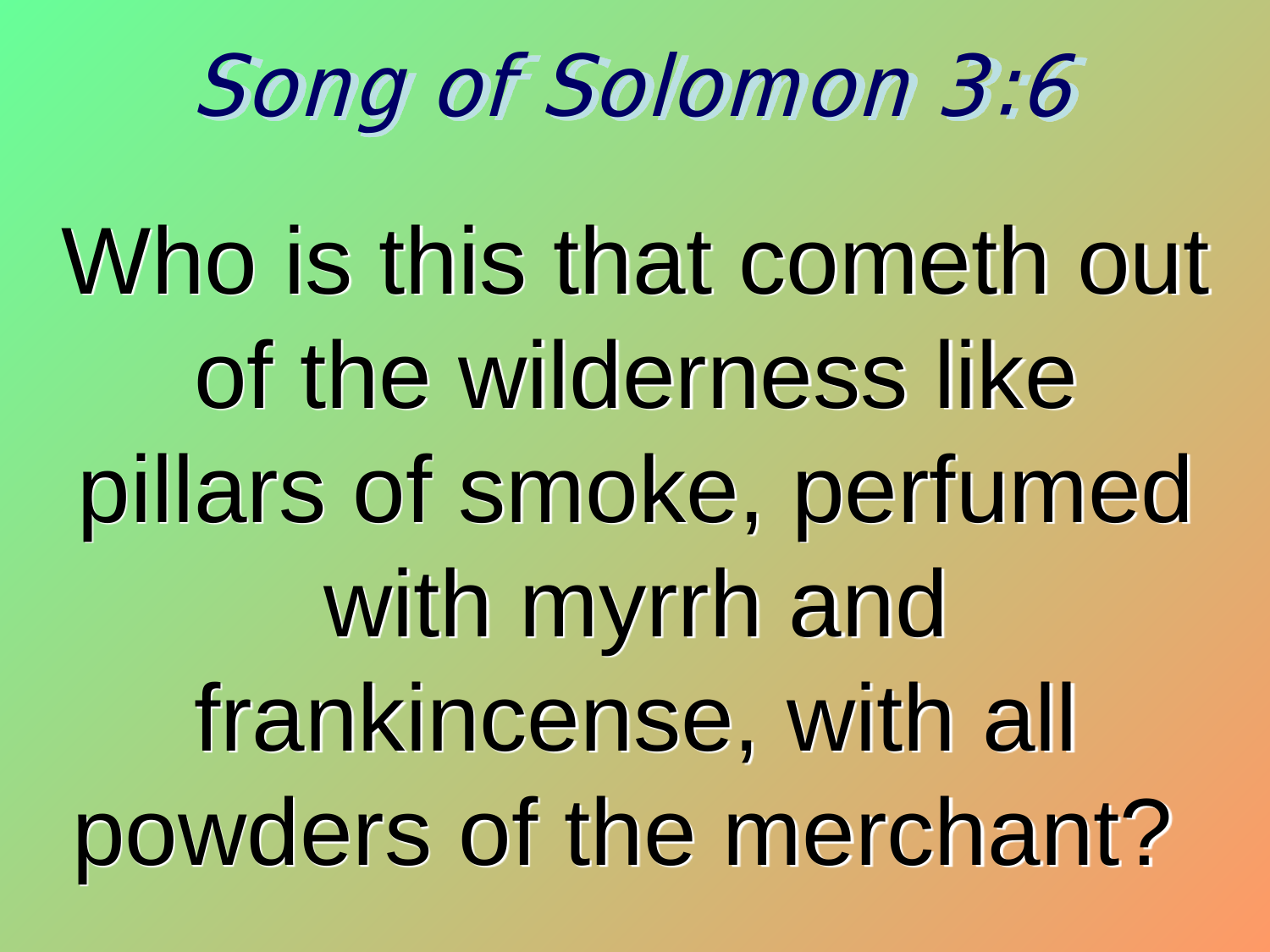

Song of Solomon 3:6
Who is this that cometh out of the wilderness like pillars of smoke, perfumed with myrrh and frankincense, with all powders of the merchant?